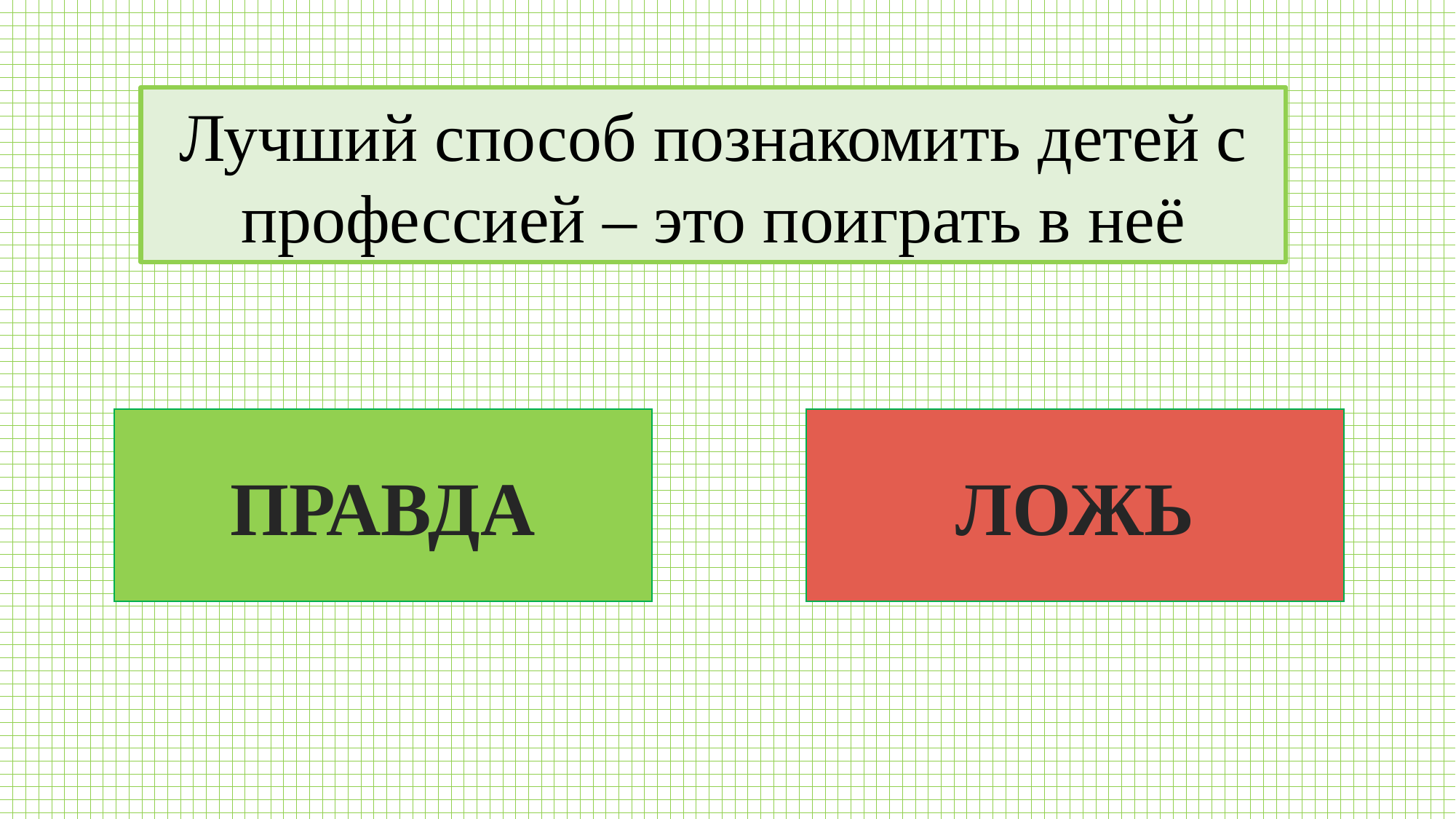

Лучший способ познакомить детей с профессией – это поиграть в неё
ПРАВДА
ЛОЖЬ